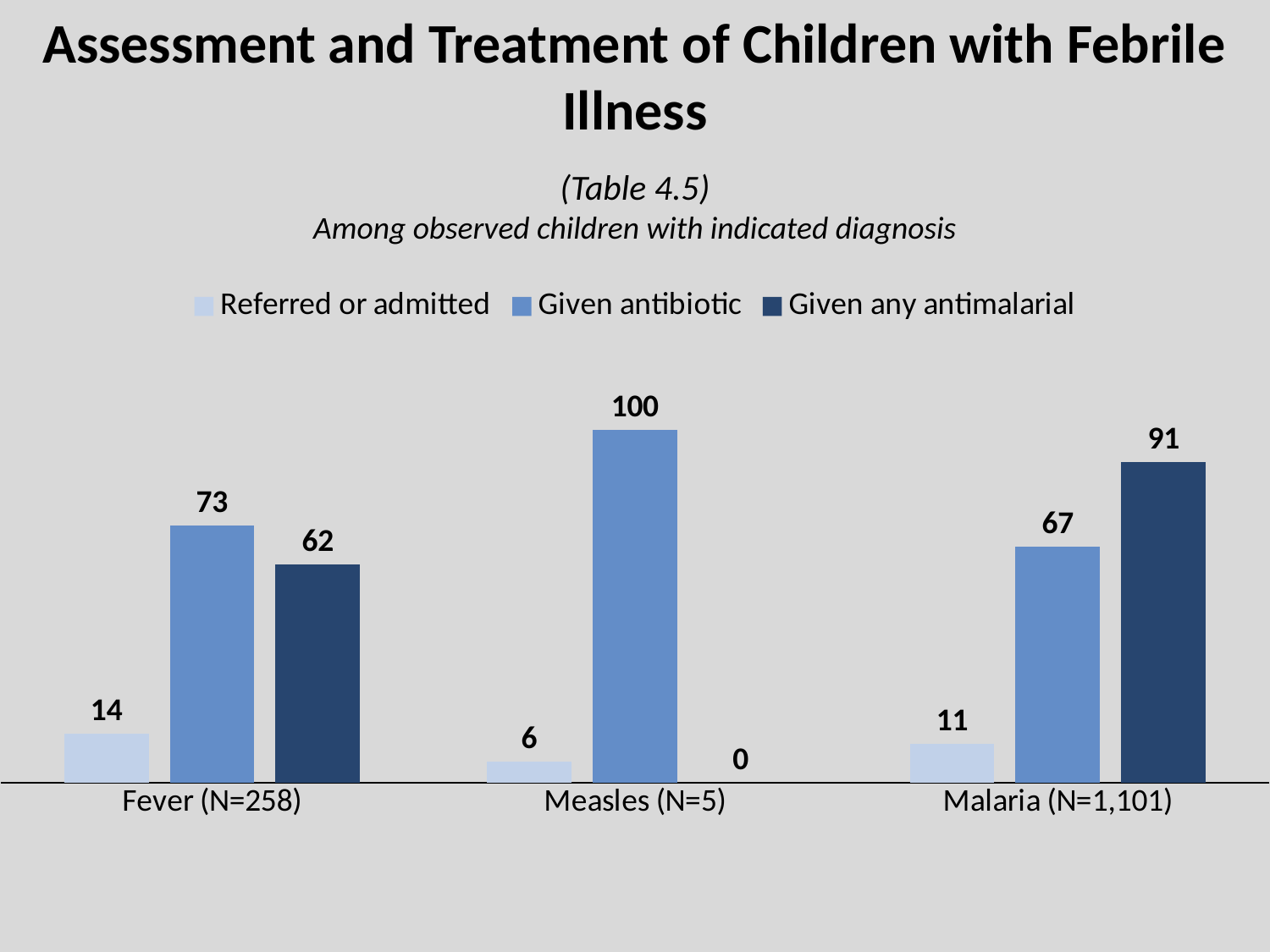

# Assessment and Treatment of Children with Febrile Illness
(Table 4.5)
Among observed children with indicated diagnosis

### Chart

| Category | Referred or admitted | Given antibiotic | Given any antimalarial |
|---|---|---|---|
| Fever (N=258) | 14.0 | 73.0 | 62.0 |
| Measles (N=5) | 6.0 | 100.0 | 0.0 |
| Malaria (N=1,101) | 11.0 | 67.0 | 91.0 |